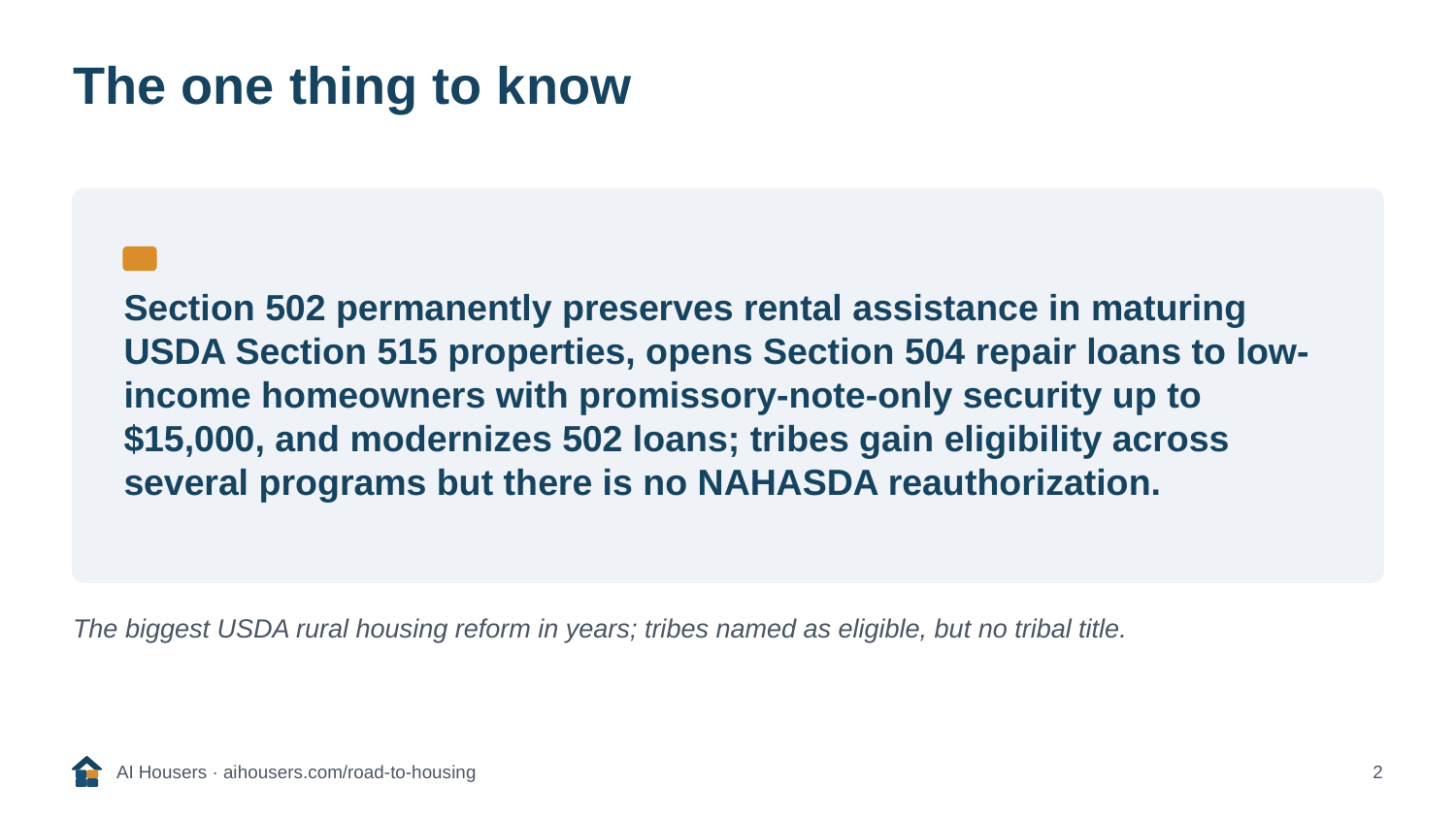

The one thing to know

Section 502 permanently preserves rental assistance in maturing USDA Section 515 properties, opens Section 504 repair loans to low-income homeowners with promissory-note-only security up to $15,000, and modernizes 502 loans; tribes gain eligibility across several programs but there is no NAHASDA reauthorization.
The biggest USDA rural housing reform in years; tribes named as eligible, but no tribal title.
AI Housers · aihousers.com/road-to-housing
2